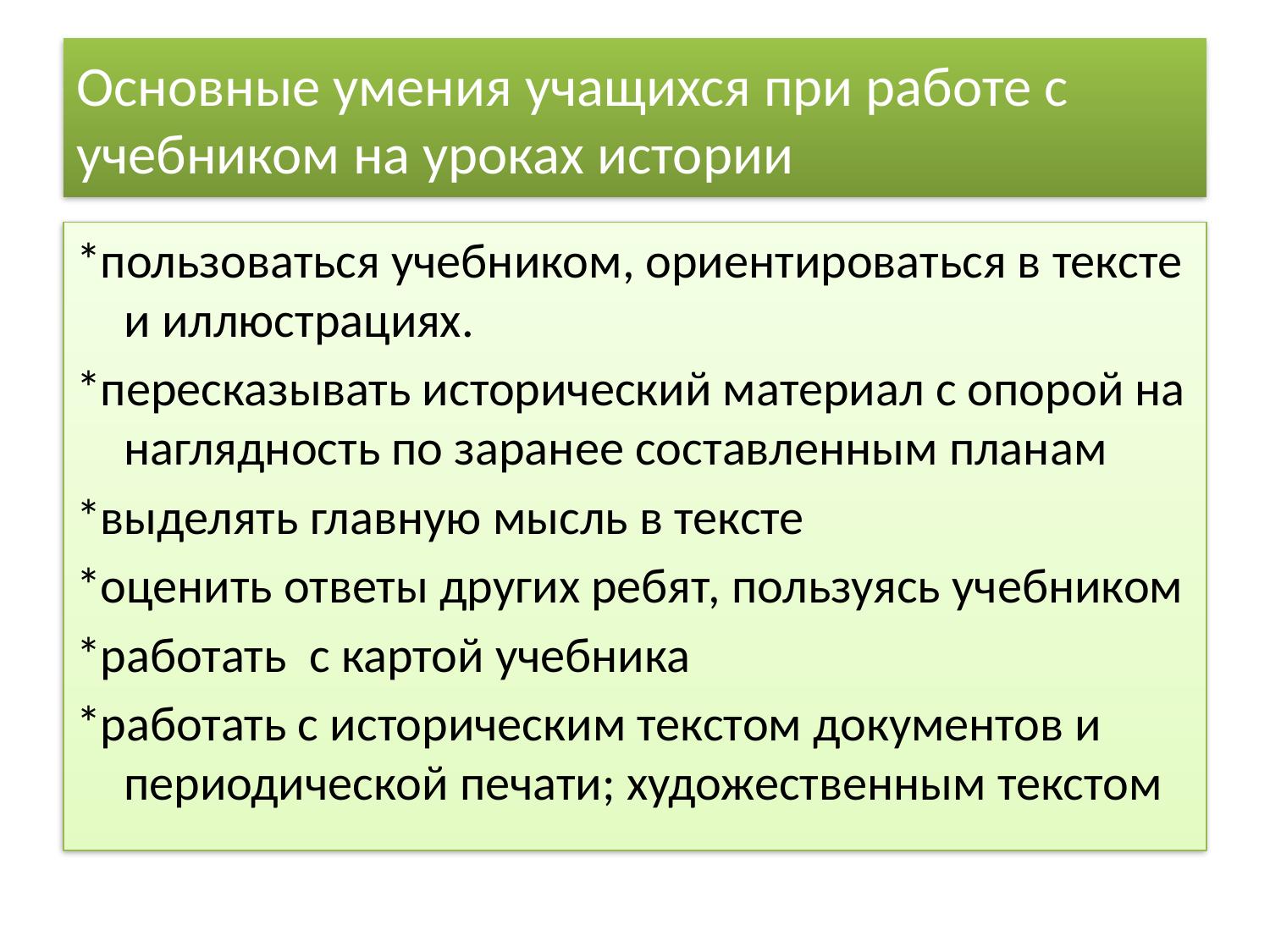

# Основные умения учащихся при работе с учебником на уроках истории
*пользоваться учебником, ориентироваться в тексте и иллюстрациях.
*пересказывать исторический материал с опорой на наглядность по заранее составленным планам
*выделять главную мысль в тексте
*оценить ответы других ребят, пользуясь учебником
*работать  с картой учебника
*работать с историческим текстом документов и периодической печати; художественным текстом